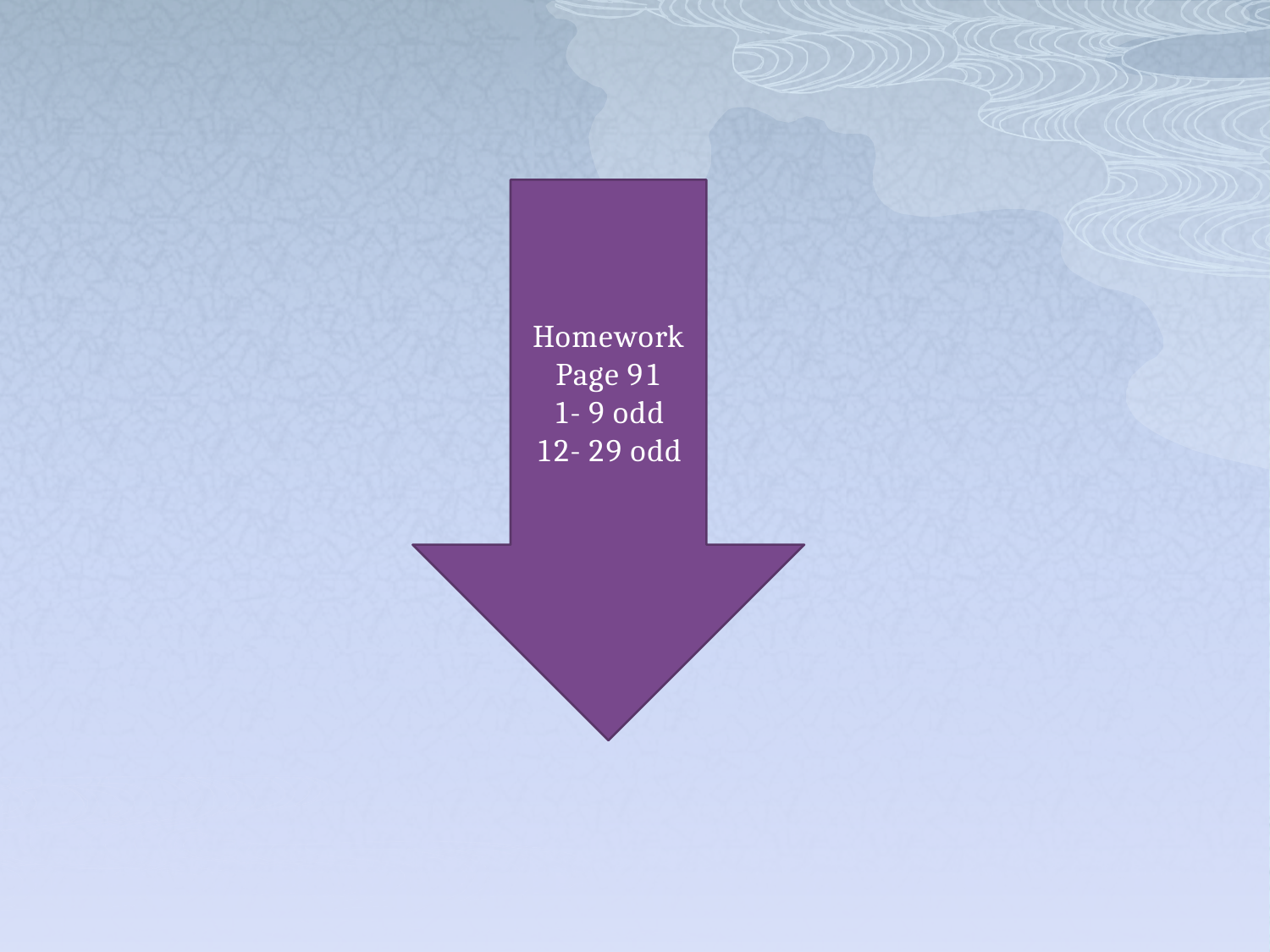

Homework
Page 91
1- 9 odd
12- 29 odd